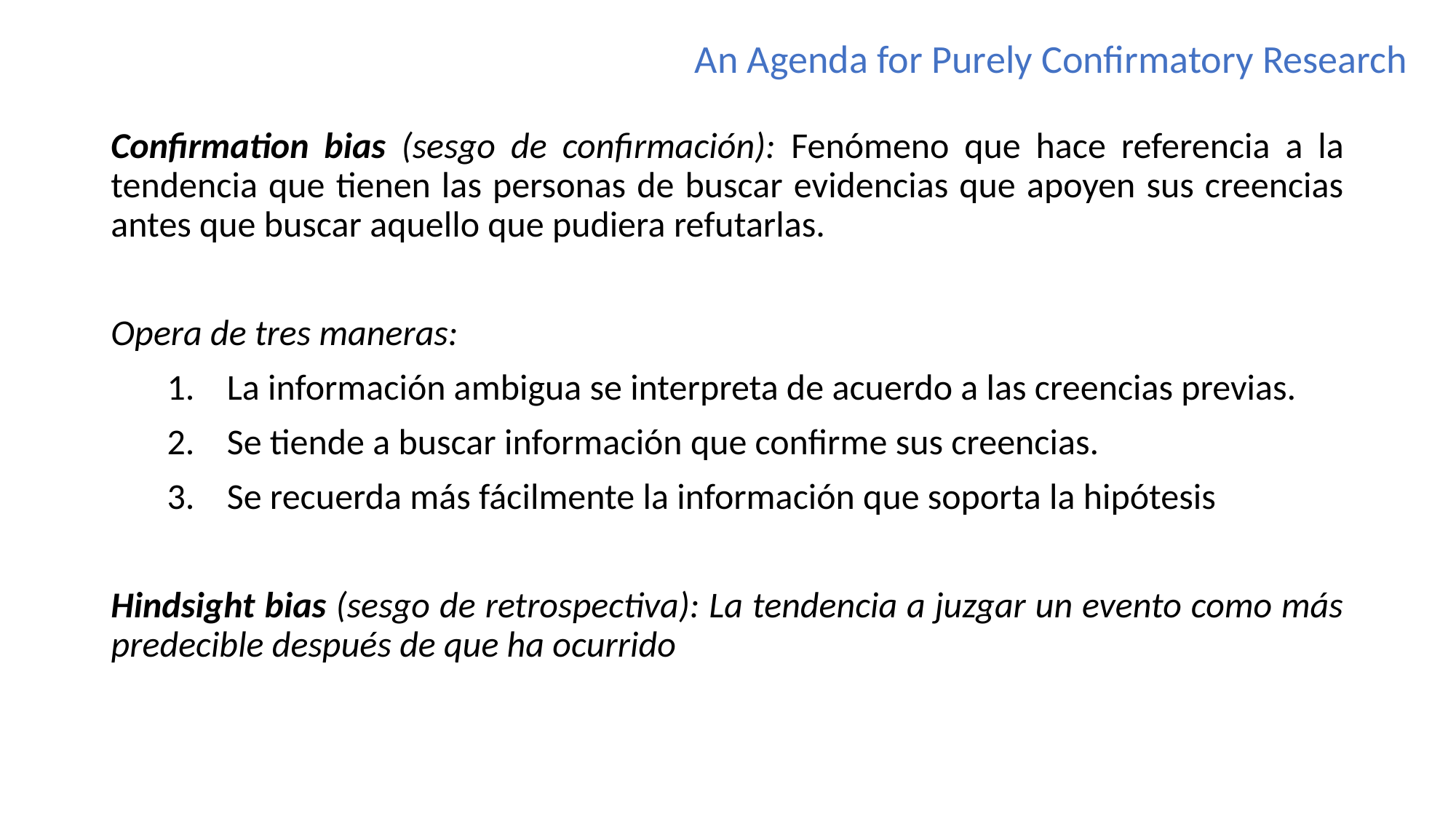

An Agenda for Purely Confirmatory Research
Confirmation bias (sesgo de confirmación): Fenómeno que hace referencia a la tendencia que tienen las personas de buscar evidencias que apoyen sus creencias antes que buscar aquello que pudiera refutarlas.

Opera de tres maneras:
La información ambigua se interpreta de acuerdo a las creencias previas.
Se tiende a buscar información que confirme sus creencias.
Se recuerda más fácilmente la información que soporta la hipótesis

Hindsight bias (sesgo de retrospectiva): La tendencia a juzgar un evento como más predecible después de que ha ocurrido